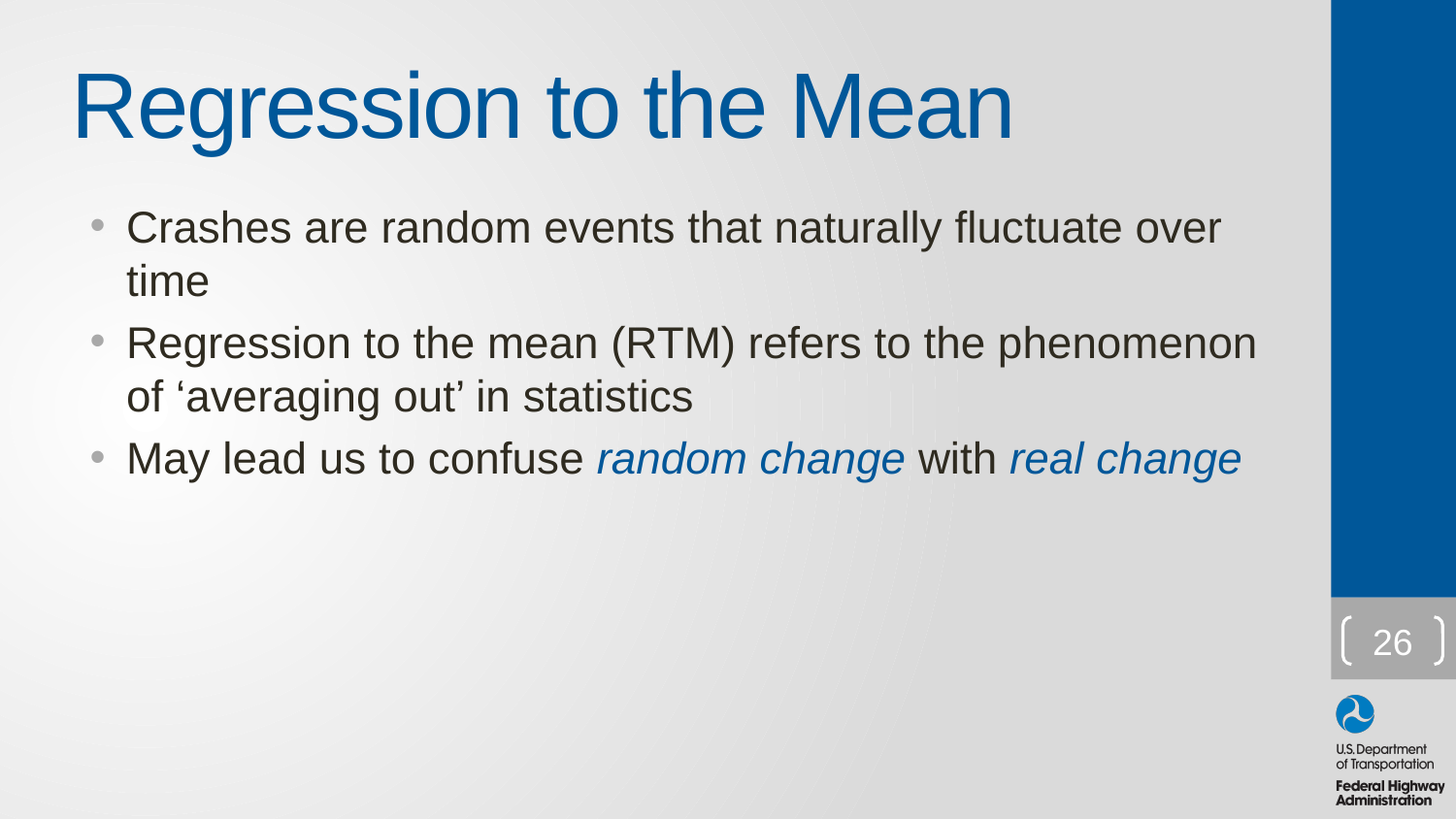

# Regression to the Mean
Crashes are random events that naturally fluctuate over time
Regression to the mean (RTM) refers to the phenomenon of ‘averaging out’ in statistics
May lead us to confuse random change with real change
26